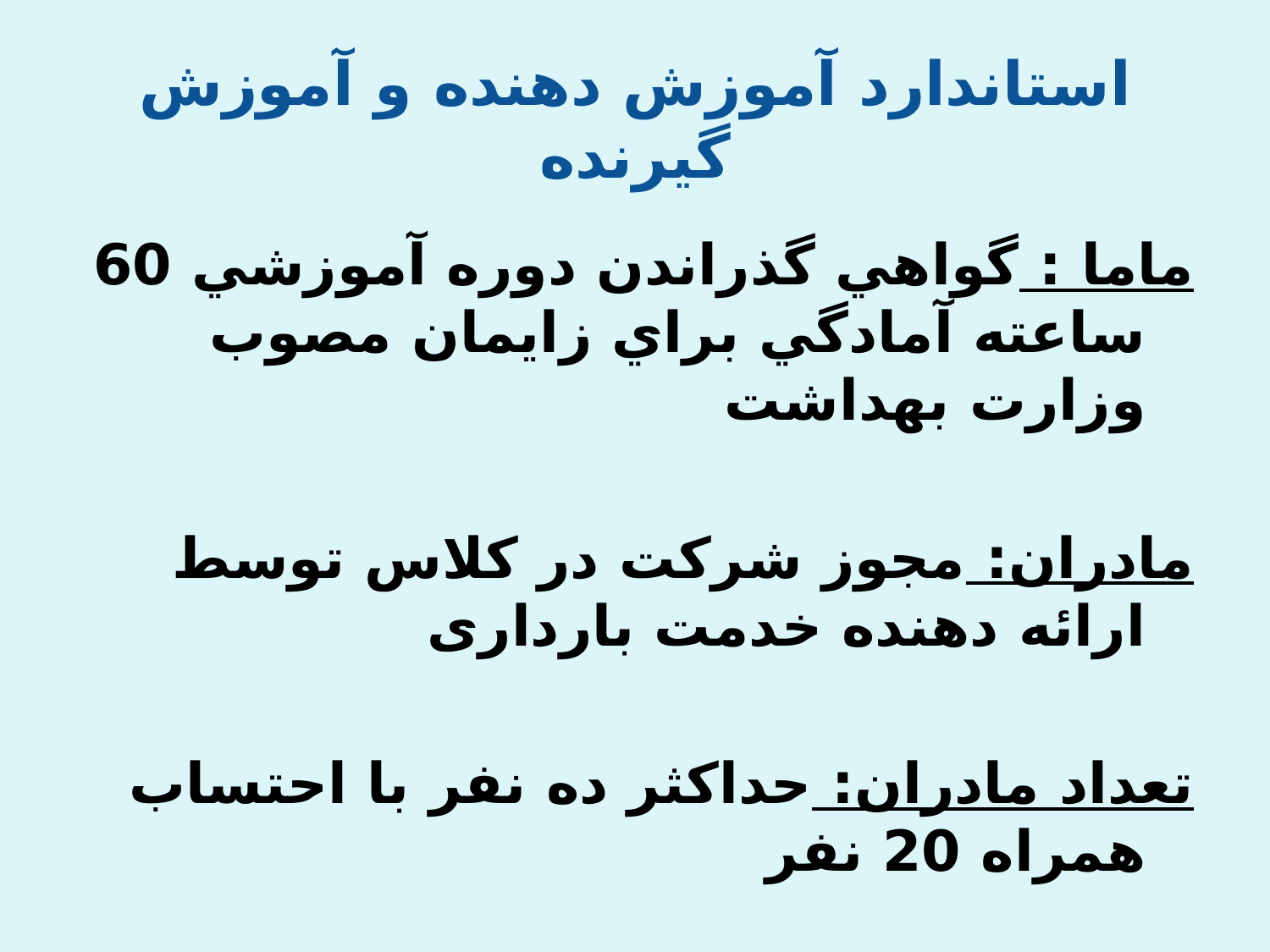

# استاندارد آموزش دهنده و آموزش گيرنده
ماما : گواهي گذراندن دوره آموزشي 60 ساعته آمادگي براي زايمان مصوب وزارت بهداشت

مادران: مجوز شرکت در کلاس توسط ارائه دهنده خدمت بارداری

تعداد مادران: حداكثر ده نفر با احتساب همراه 20 نفر